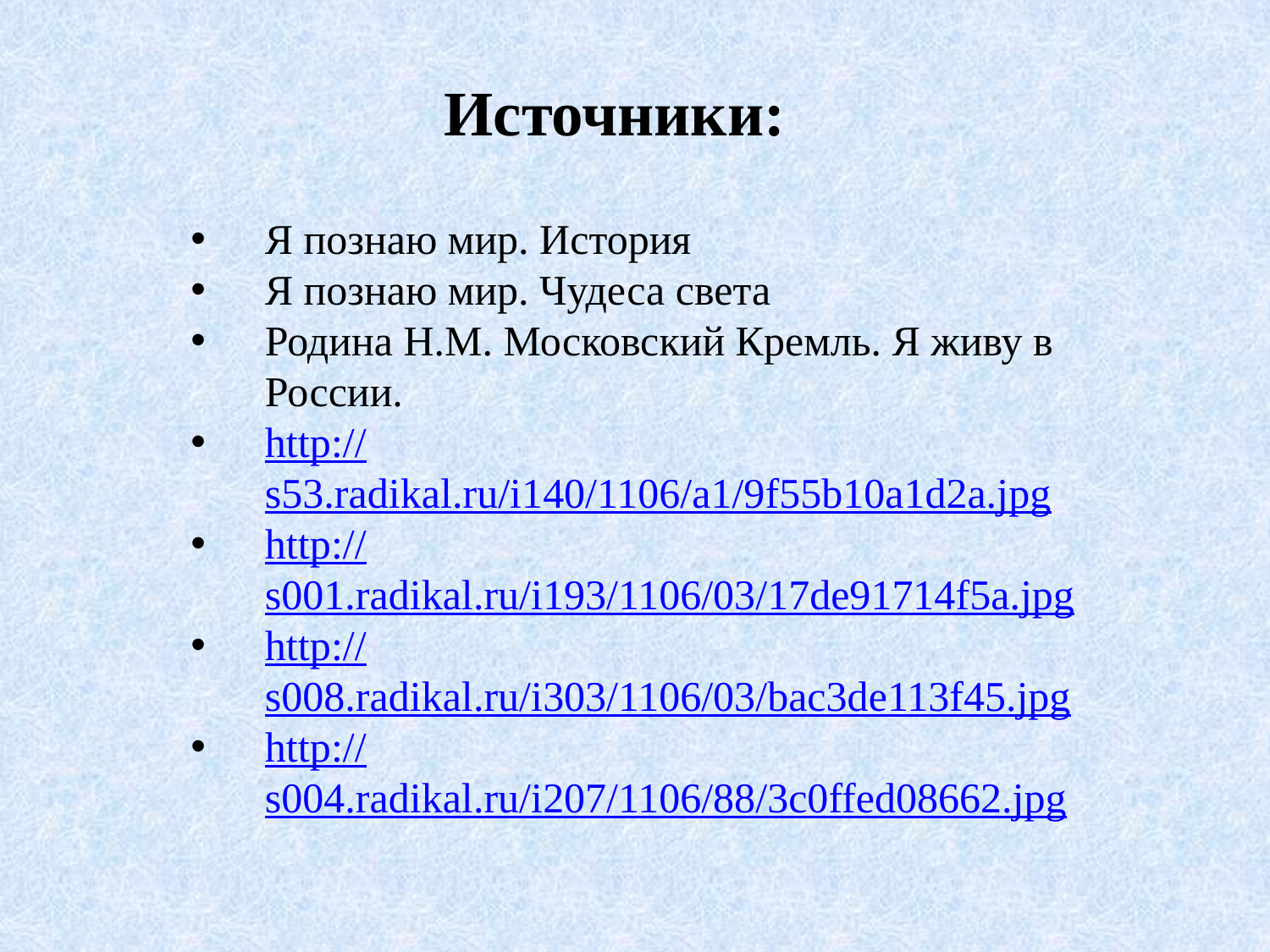

Источники:
Я познаю мир. История
Я познаю мир. Чудеса света
Родина Н.М. Московский Кремль. Я живу в России.
http://s53.radikal.ru/i140/1106/a1/9f55b10a1d2a.jpg
http://s001.radikal.ru/i193/1106/03/17de91714f5a.jpg
http://s008.radikal.ru/i303/1106/03/bac3de113f45.jpg
http://s004.radikal.ru/i207/1106/88/3c0ffed08662.jpg